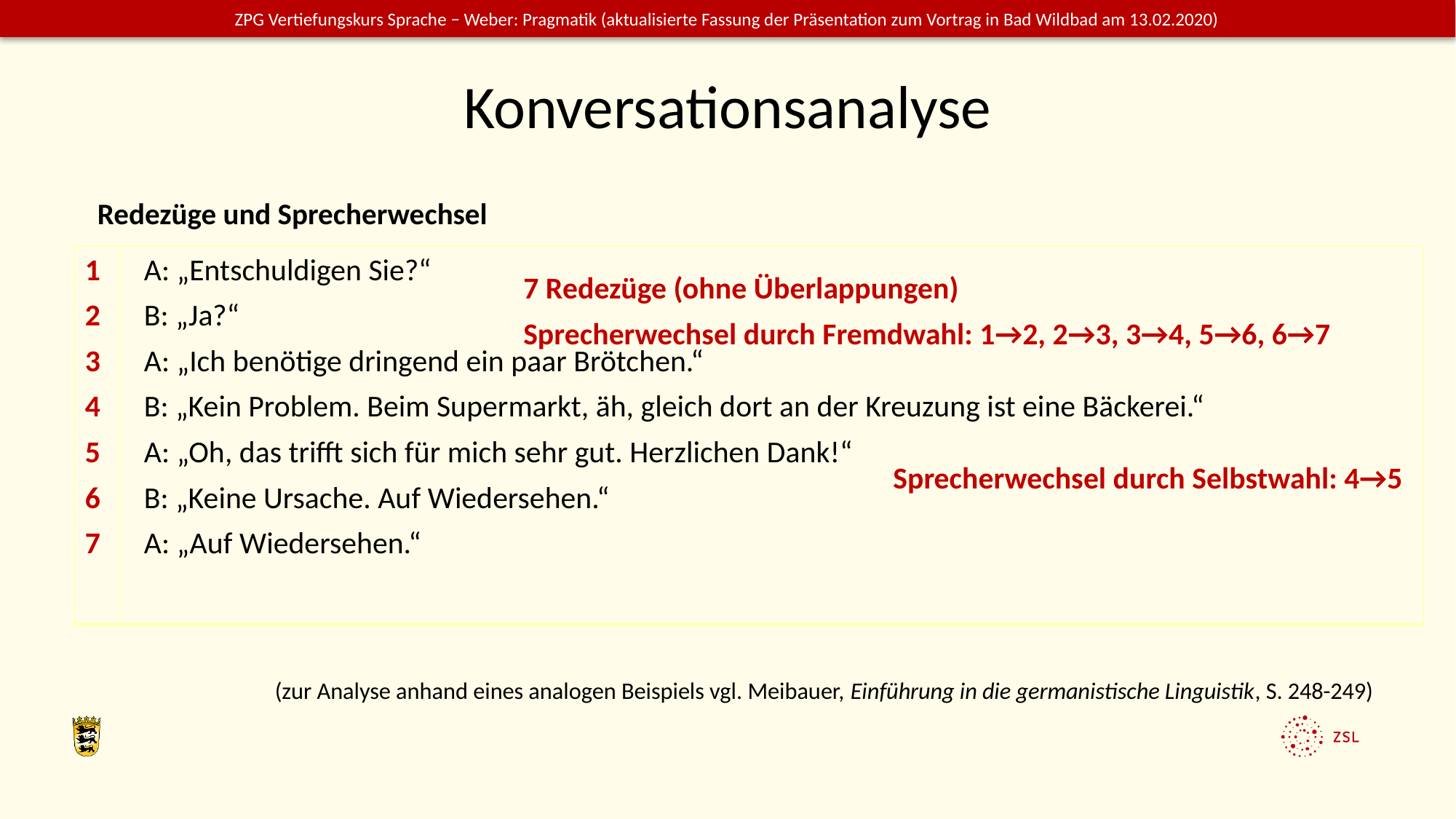

# Konversationsanalyse
Redezüge und Sprecherwechsel

(zur Analyse anhand eines analogen Beispiels vgl. Meibauer, Einführung in die germanistische Linguistik, S. 248-249)

| 1 2 3 4 5 6 7 | A: „Entschuldigen Sie?“ B: „Ja?“ A: „Ich benötige dringend ein paar Brötchen.“ B: „Kein Problem. Beim Supermarkt, äh, gleich dort an der Kreuzung ist eine Bäckerei.“ A: „Oh, das trifft sich für mich sehr gut. Herzlichen Dank!“ B: „Keine Ursache. Auf Wiedersehen.“ A: „Auf Wiedersehen.“ |
| --- | --- |
7 Redezüge (ohne Überlappungen)
Sprecherwechsel durch Fremdwahl: 1→2, 2→3, 3→4, 5→6, 6→7
Sprecherwechsel durch Selbstwahl: 4→5